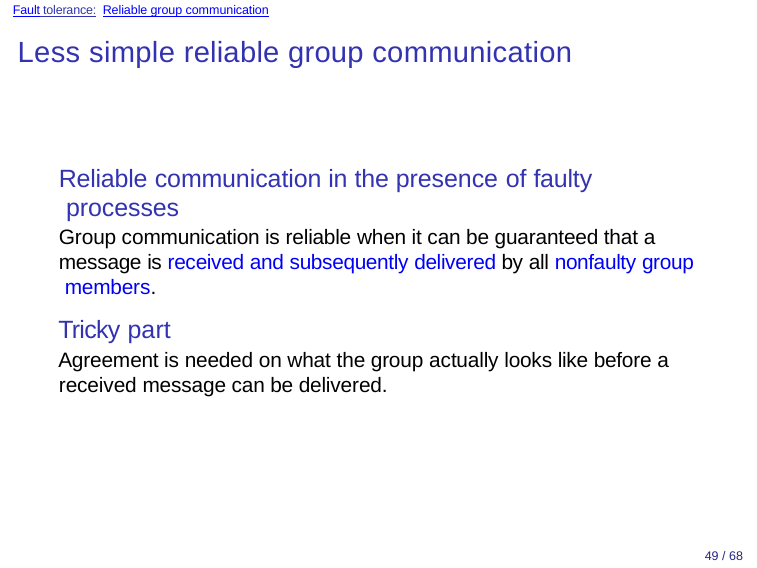

Fault tolerance: Reliable group communication
# Less simple reliable group communication
Reliable communication in the presence of faulty  processes
Group communication is reliable when it can be guaranteed that a  message is received and subsequently delivered by all nonfaulty group  members.
Tricky part
Agreement is needed on what the group actually looks like before a  received message can be delivered.
49 / 68